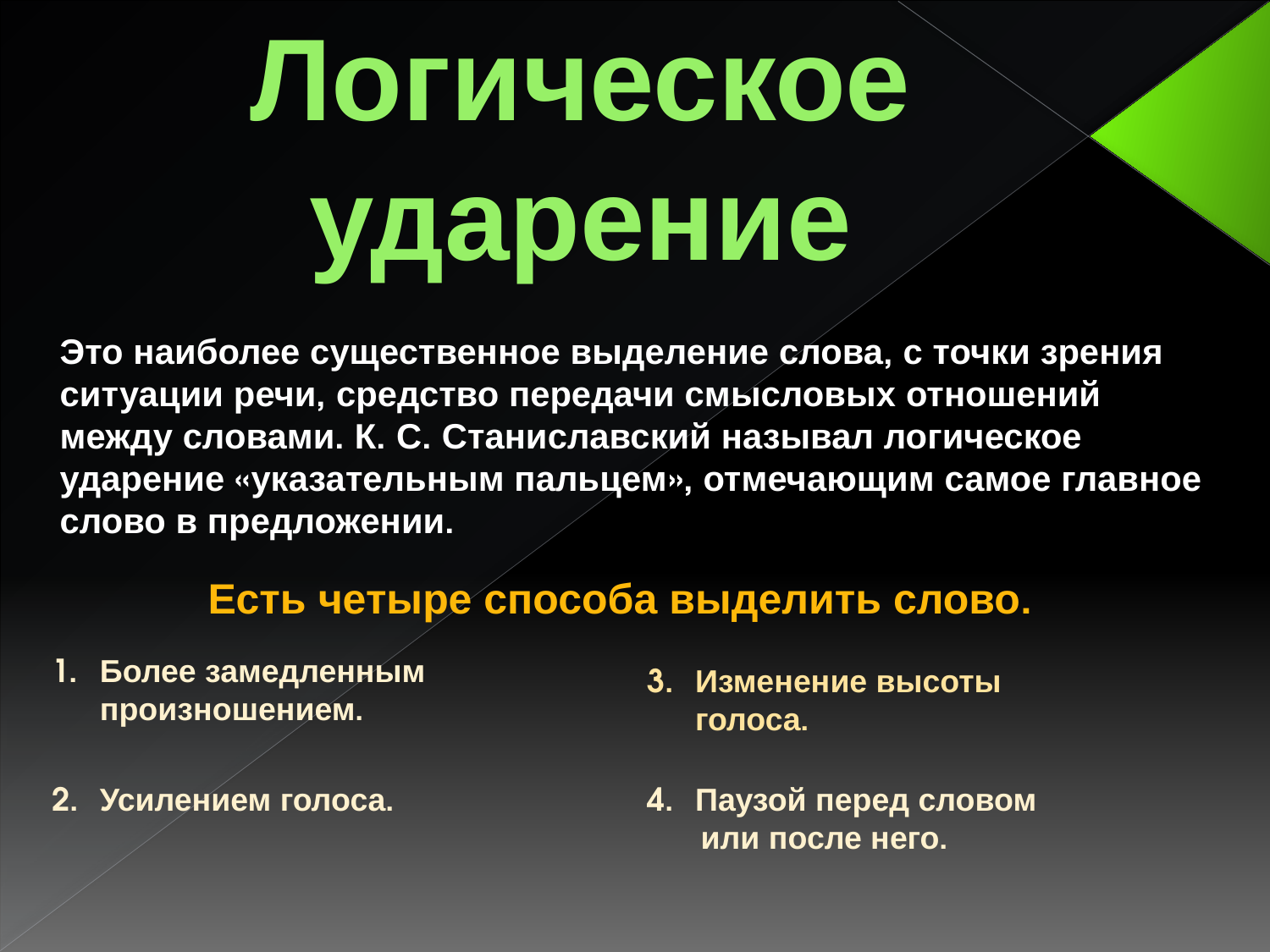

# Логическое ударение

Это наиболее существенное выделение слова, с точки зрения ситуации речи, средство передачи смысловых отношений между словами. К. С. Станиславский называл логическое ударение «указательным пальцем», отмечающим самое главное слово в предложении.

Есть четыре способа выделить слово.
Более замедленным произношением.
Изменение высоты голоса.
Усилением голоса.
Паузой перед словом
      или после него.